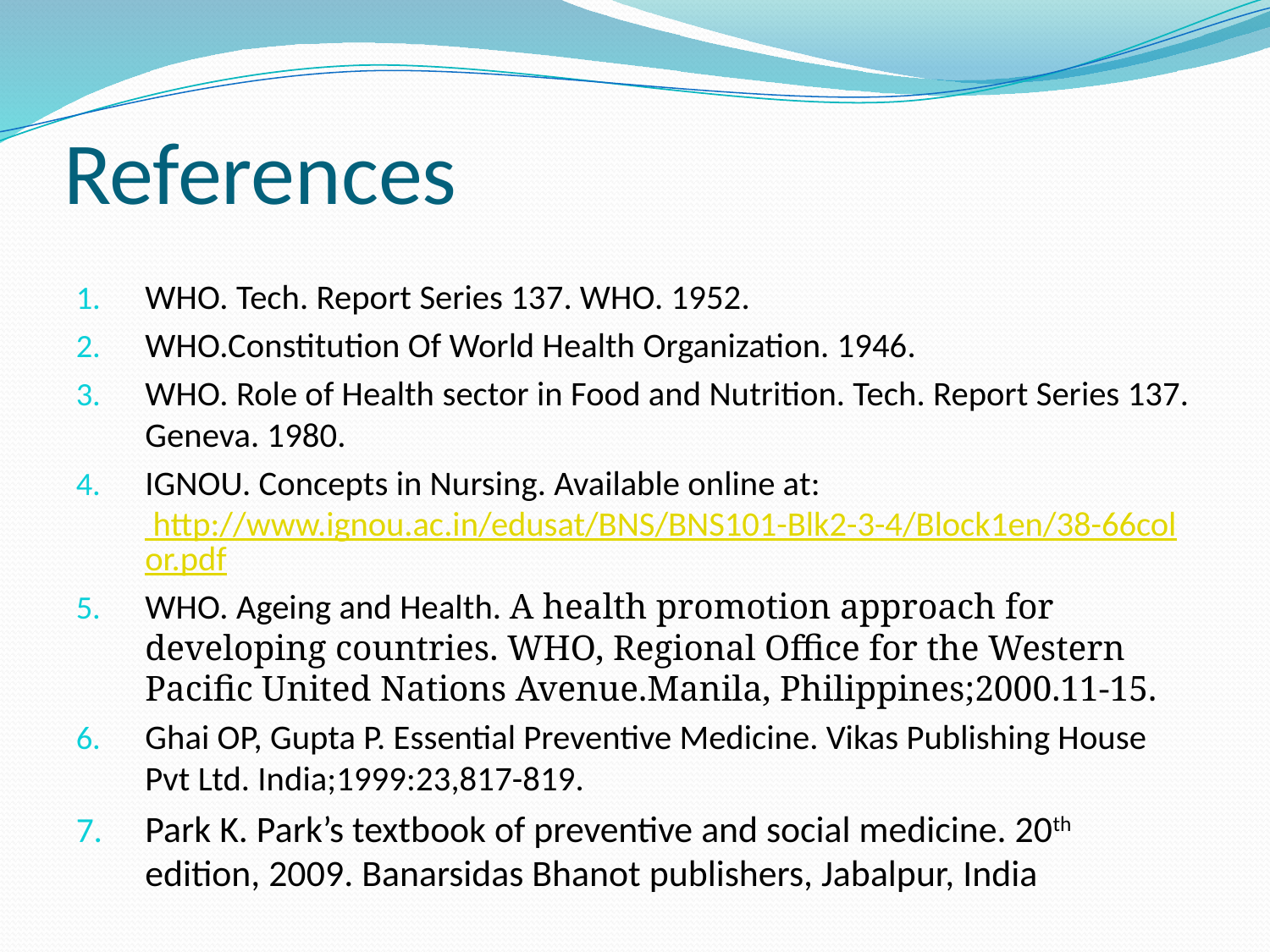

# References
WHO. Tech. Report Series 137. WHO. 1952.
WHO.Constitution Of World Health Organization. 1946.
WHO. Role of Health sector in Food and Nutrition. Tech. Report Series 137. Geneva. 1980.
IGNOU. Concepts in Nursing. Available online at: http://www.ignou.ac.in/edusat/BNS/BNS101-Blk2-3-4/Block1en/38-66color.pdf
WHO. Ageing and Health. A health promotion approach for developing countries. WHO, Regional Office for the Western Pacific United Nations Avenue.Manila, Philippines;2000.11-15.
Ghai OP, Gupta P. Essential Preventive Medicine. Vikas Publishing House Pvt Ltd. India;1999:23,817-819.
Park K. Park’s textbook of preventive and social medicine. 20th edition, 2009. Banarsidas Bhanot publishers, Jabalpur, India